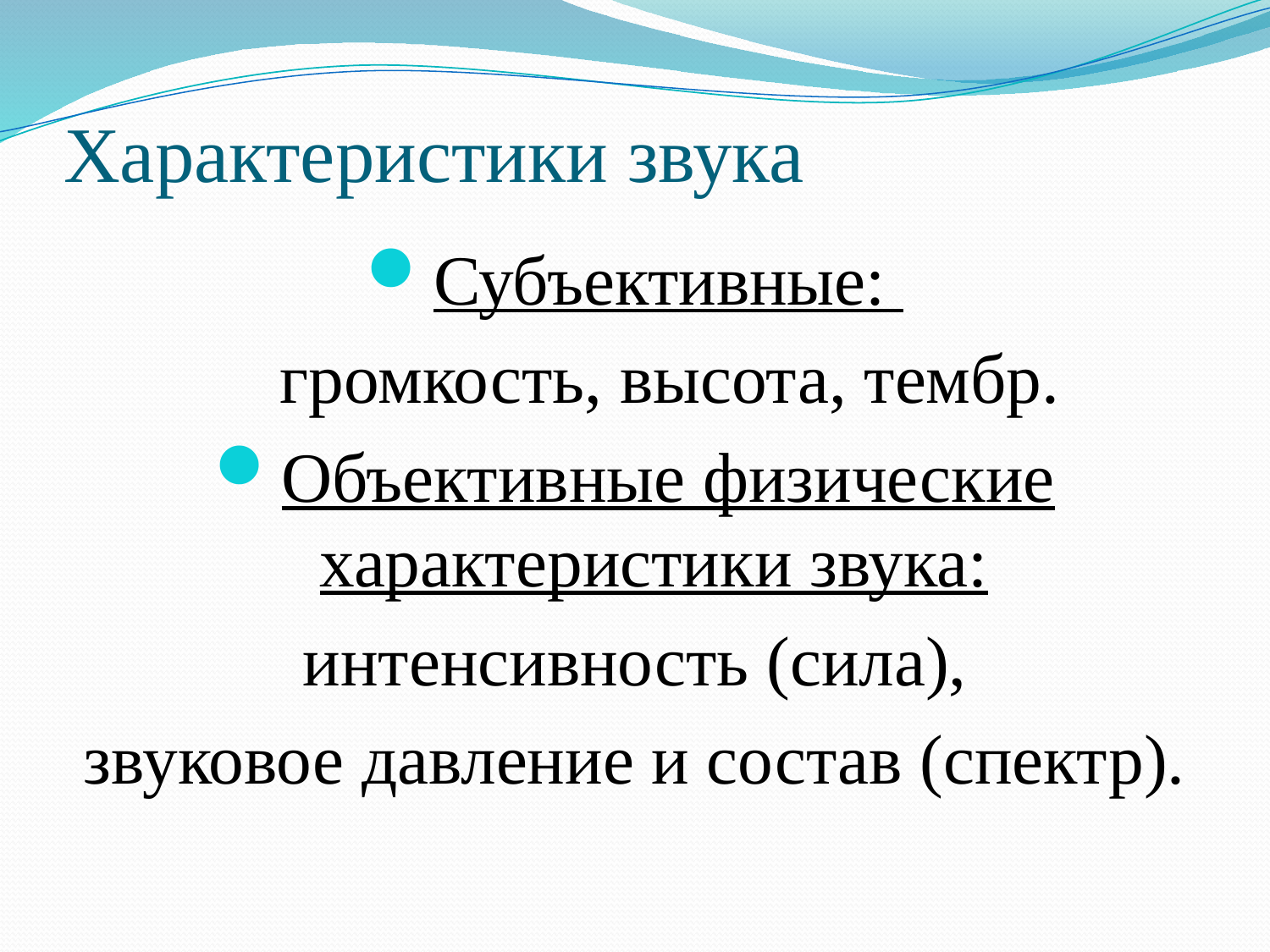

# Характеристики звука
Субъективные:
    громкость, высота, тембр.
Объективные физические характеристики звука:
 интенсивность (сила),
звуковое давление и состав (спектр).